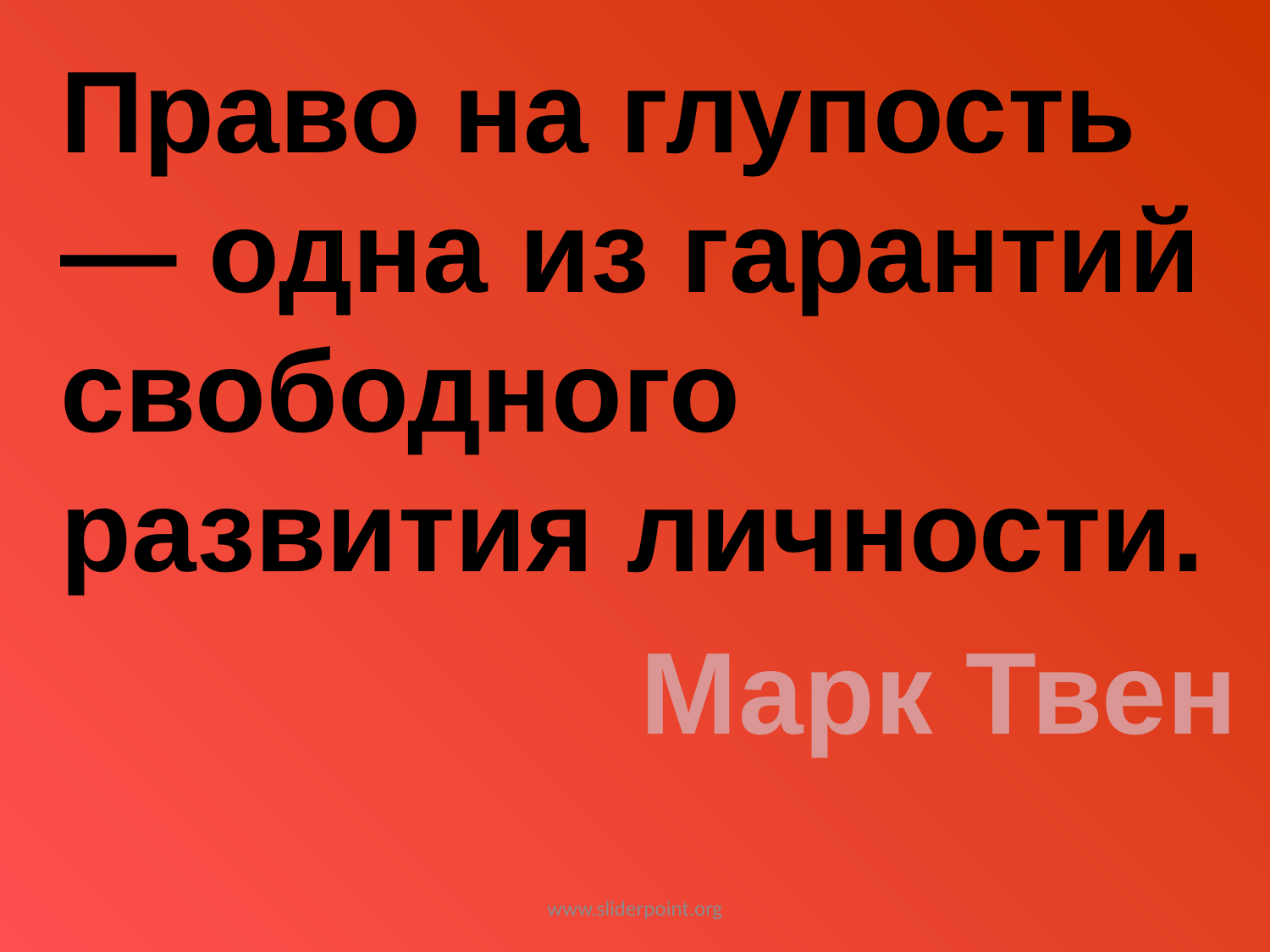

Право на глупость — одна из гарантий свободного развития личности.
 Марк Твен

www.sliderpoint.org